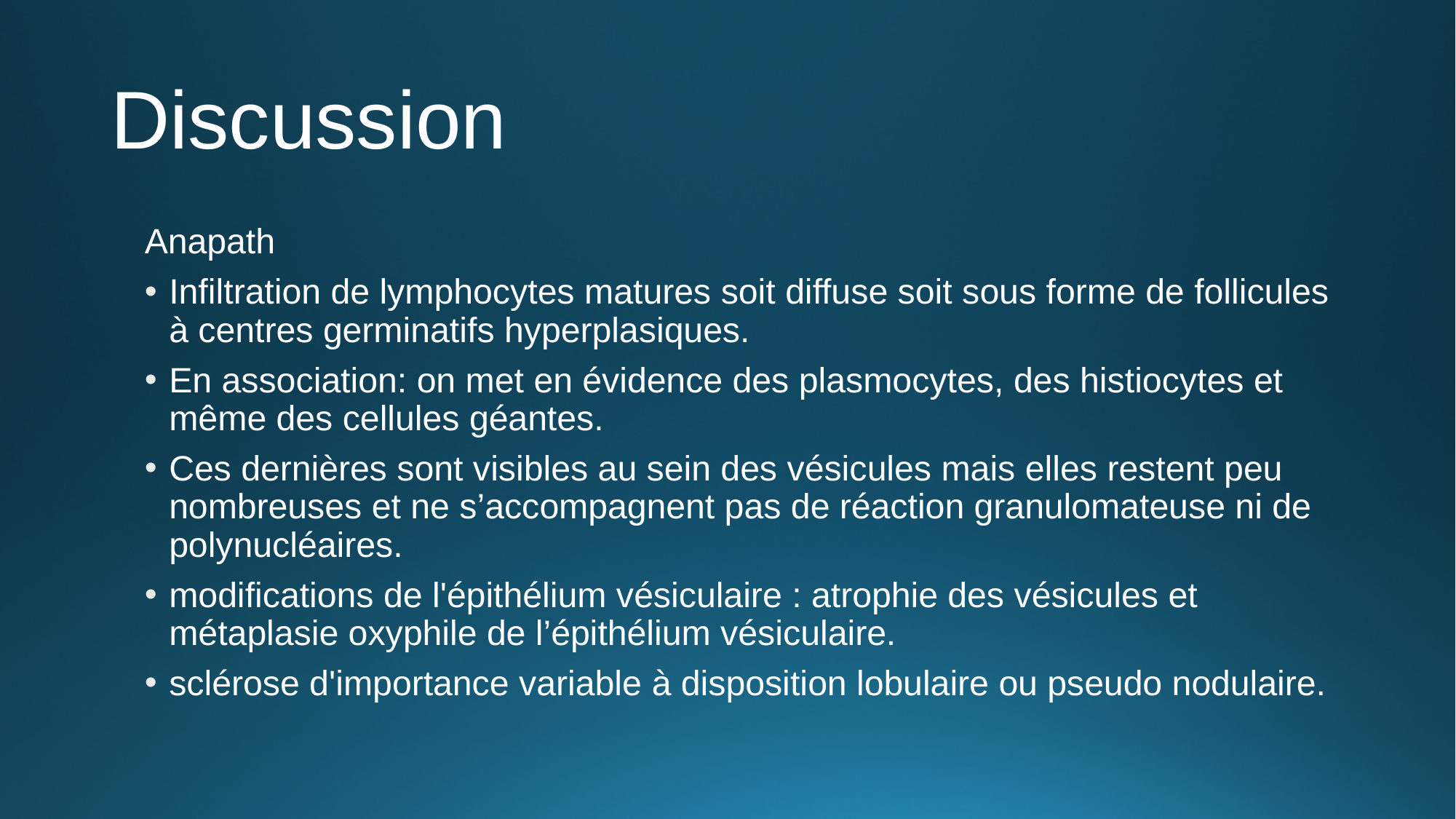

# Discussion
Anapath
Infiltration de lymphocytes matures soit diffuse soit sous forme de follicules à centres germinatifs hyperplasiques.
En association: on met en évidence des plasmocytes, des histiocytes et même des cellules géantes.
Ces dernières sont visibles au sein des vésicules mais elles restent peu nombreuses et ne s’accompagnent pas de réaction granulomateuse ni de polynucléaires.
modifications de l'épithélium vésiculaire : atrophie des vésicules et métaplasie oxyphile de l’épithélium vésiculaire.
sclérose d'importance variable à disposition lobulaire ou pseudo nodulaire.